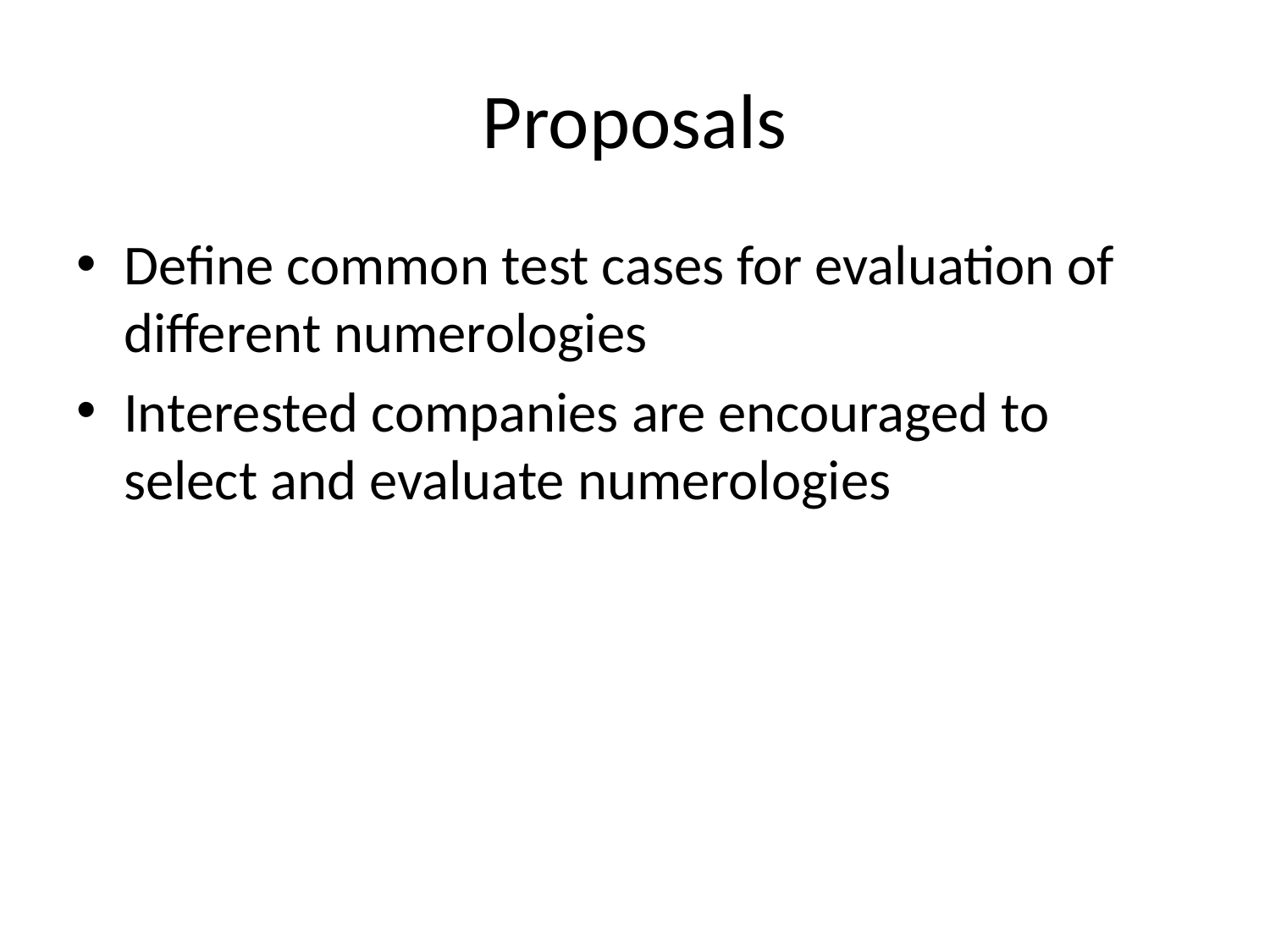

# Proposals
Define common test cases for evaluation of different numerologies
Interested companies are encouraged to select and evaluate numerologies